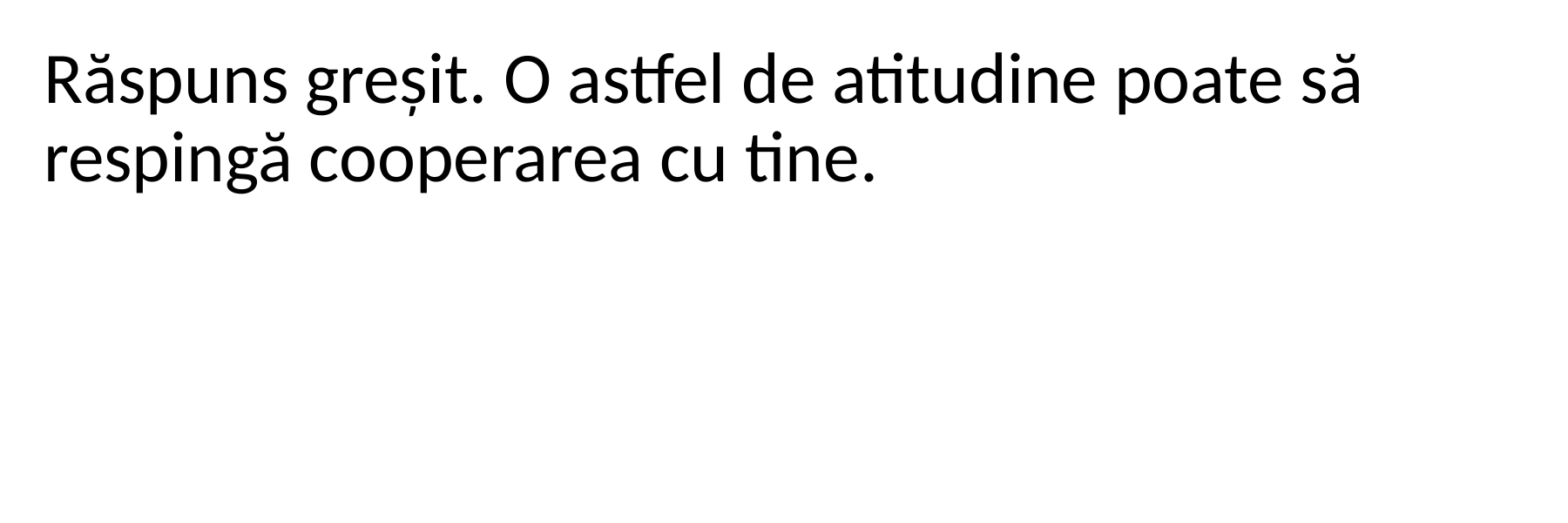

Răspuns greșit. O astfel de atitudine poate să respingă cooperarea cu tine.